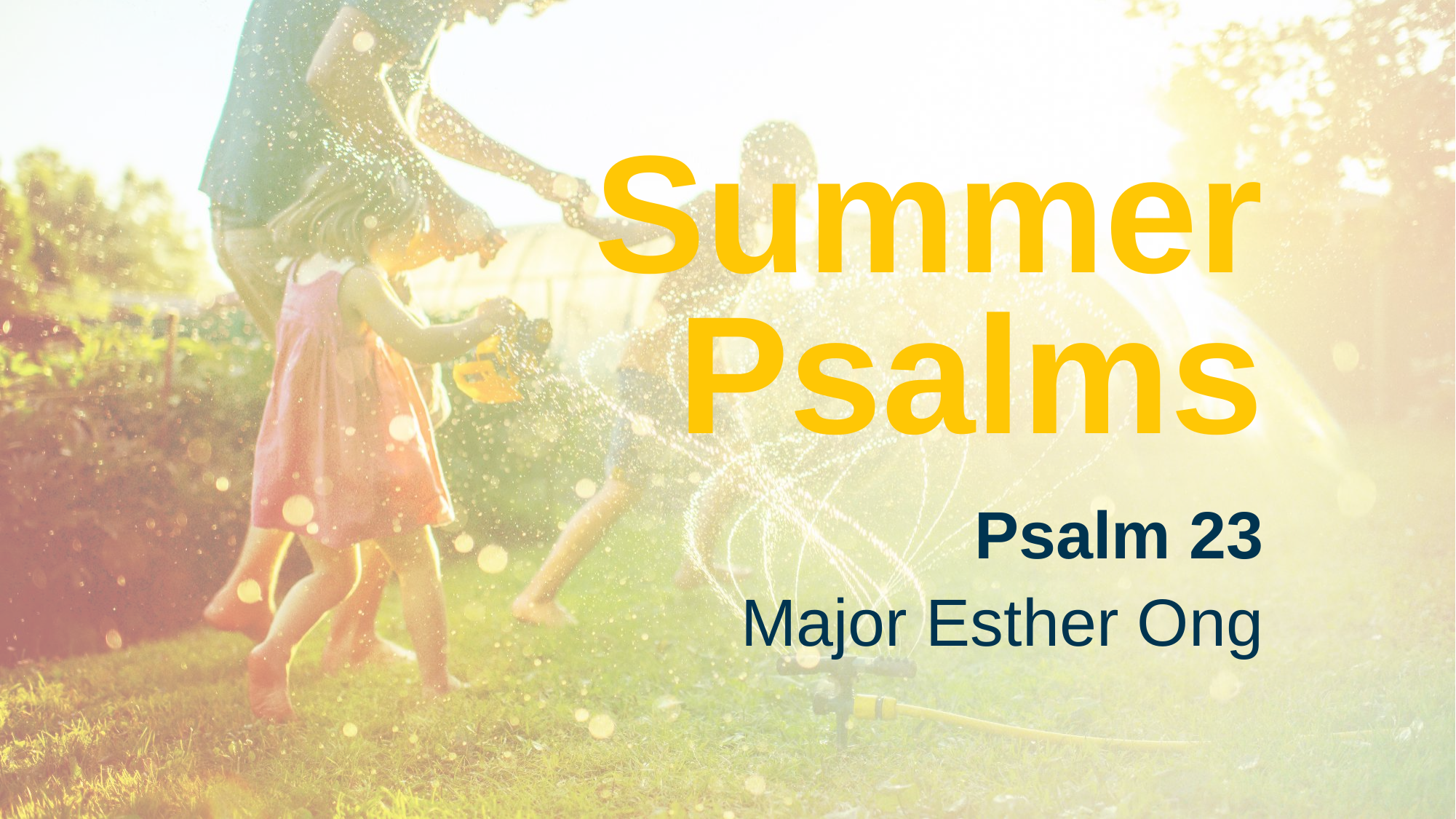

# Summer Psalms
Psalm 23
Major Esther Ong